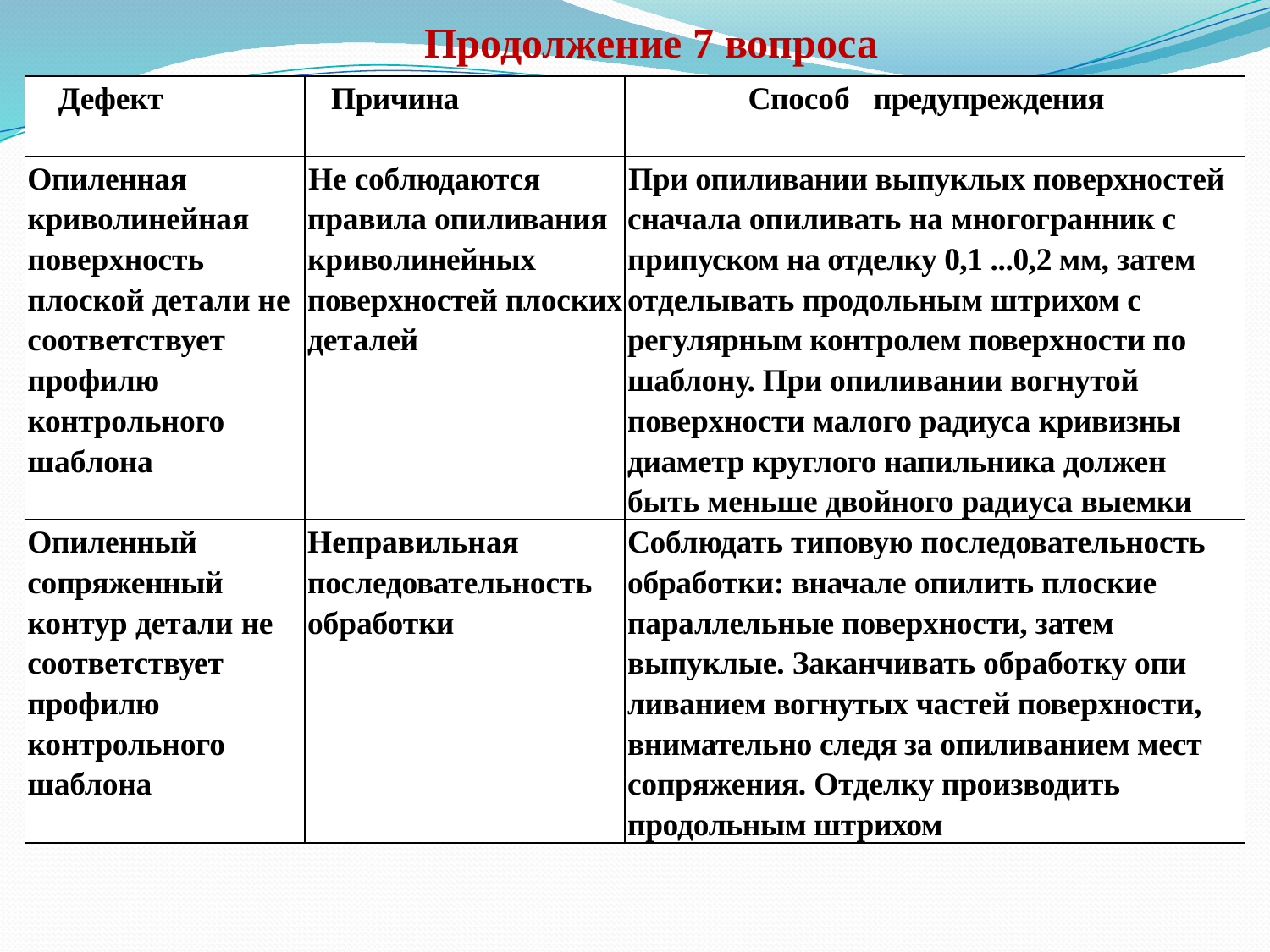

# Продолжение 7 вопроса
| Дефект | Причина | Способ предупреждения |
| --- | --- | --- |
| Опиленная криволинейная поверхность плоской детали не соответствует профилю контрольного шаблона | Не соблюдаются правила опиливания криволинейных поверхностей плоских деталей | При опиливании выпуклых поверхностей сначала опиливать на многогран­ник с припуском на отделку 0,1 ...0,2 мм, затем отделывать продольным штрихом с регулярным контролем поверхности по шаблону. При опиливании вогнутой поверхности малого радиуса кривизны диаметр круглого напильника должен быть меньше двойного радиуса выемки |
| Опиленный сопряженный контур детали не соответствует профилю контрольного шаблона | Неправильная последовательность обработки | Соблюдать типовую последовательность обработки: вначале опилить плоские параллельные поверхности, затем выпуклые. Заканчивать обработку опи­ливанием вогнутых частей поверхности, внимательно следя за опиливанием мест сопряжения. Отделку производить продольным штрихом |